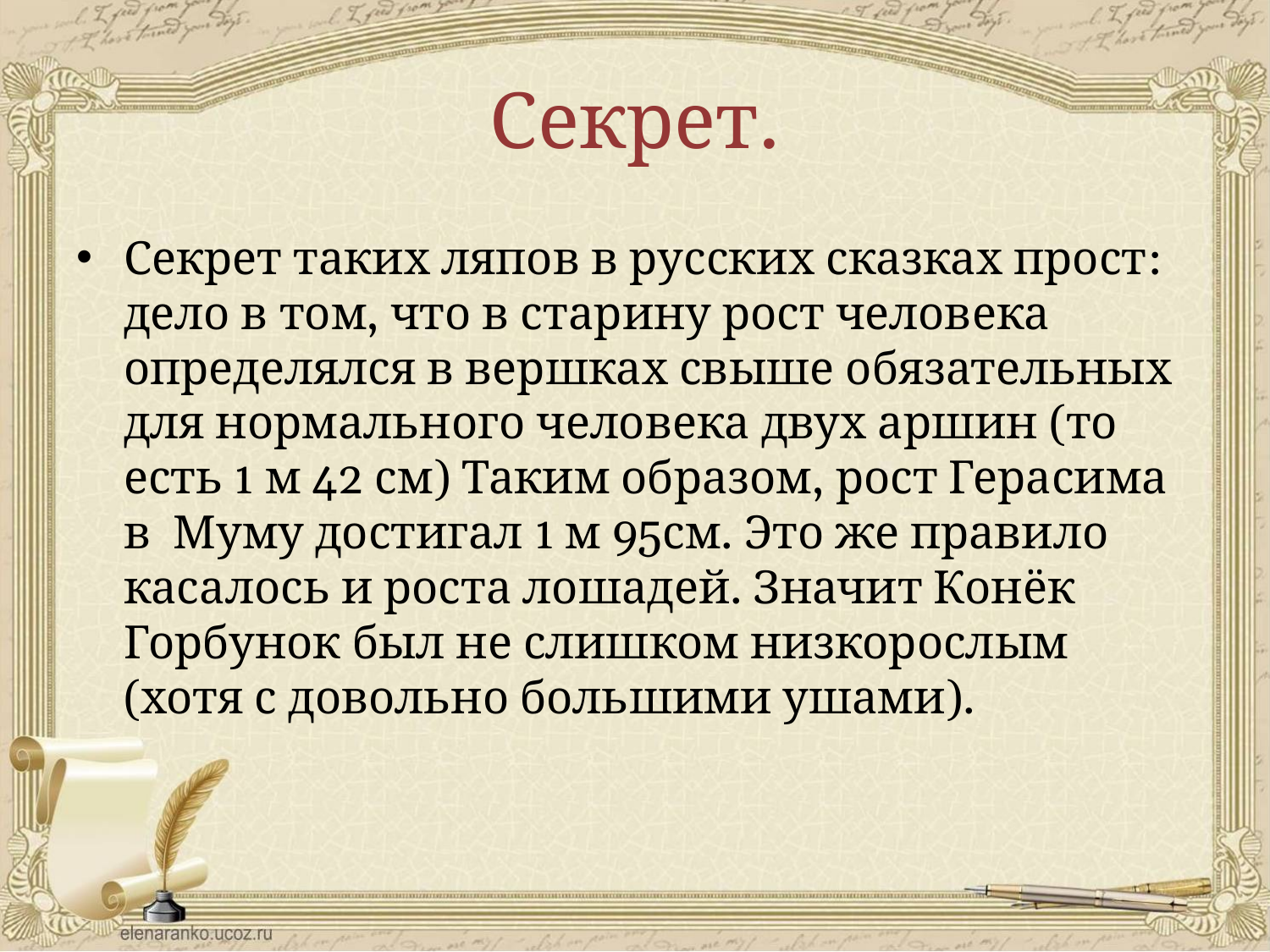

# Секрет.
Секрет таких ляпов в русских сказках прост: дело в том, что в старину рост человека определялся в вершках свыше обязательных для нормального человека двух аршин (то есть 1 м 42 см) Таким образом, рост Герасима в  Муму достигал 1 м 95см. Это же правило касалось и роста лошадей. Значит Конёк Горбунок был не слишком низкорослым (хотя с довольно большими ушами).